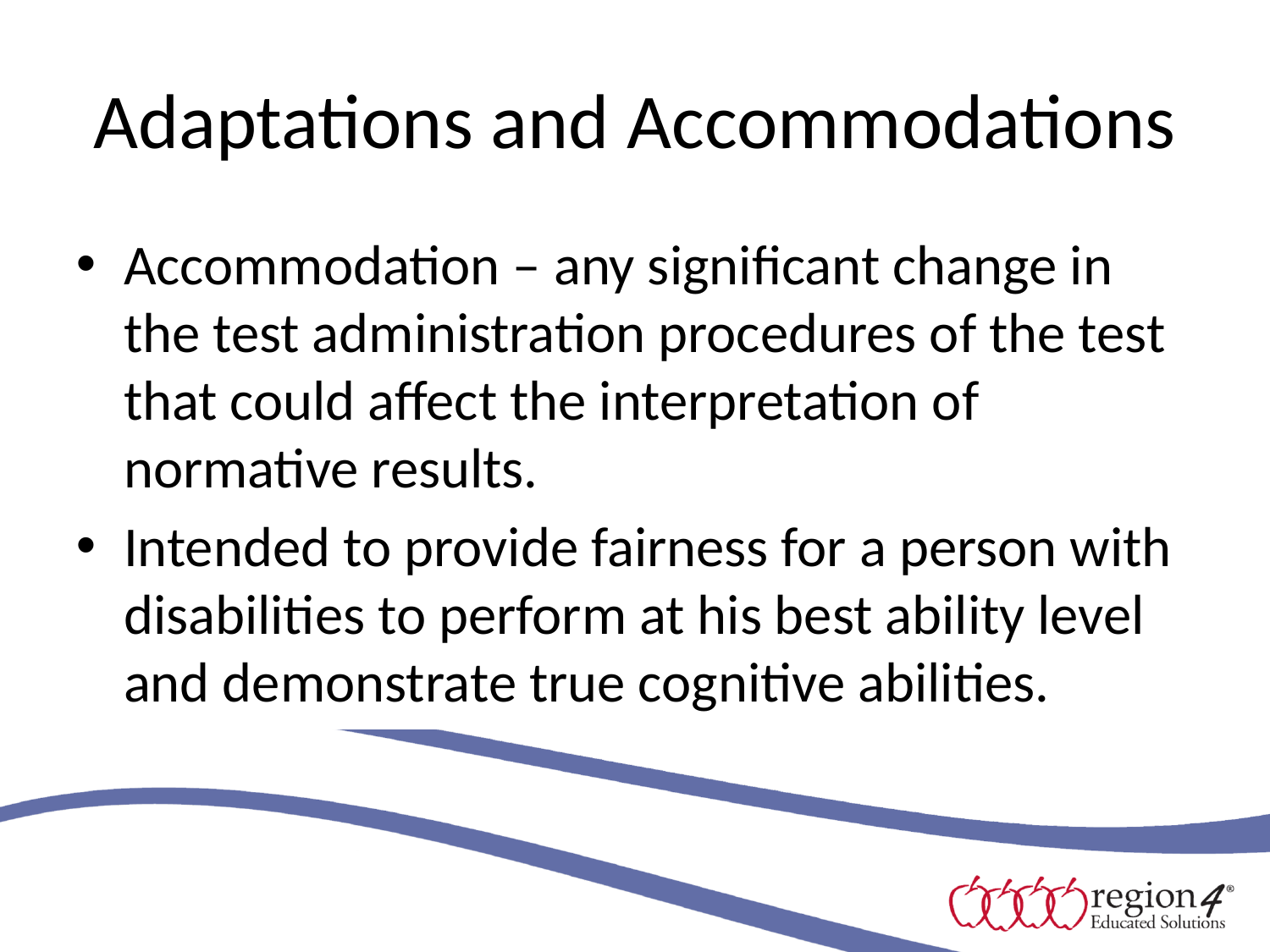

# Adaptations and Accommodations
Accommodation – any significant change in the test administration procedures of the test that could affect the interpretation of normative results.
Intended to provide fairness for a person with disabilities to perform at his best ability level and demonstrate true cognitive abilities.